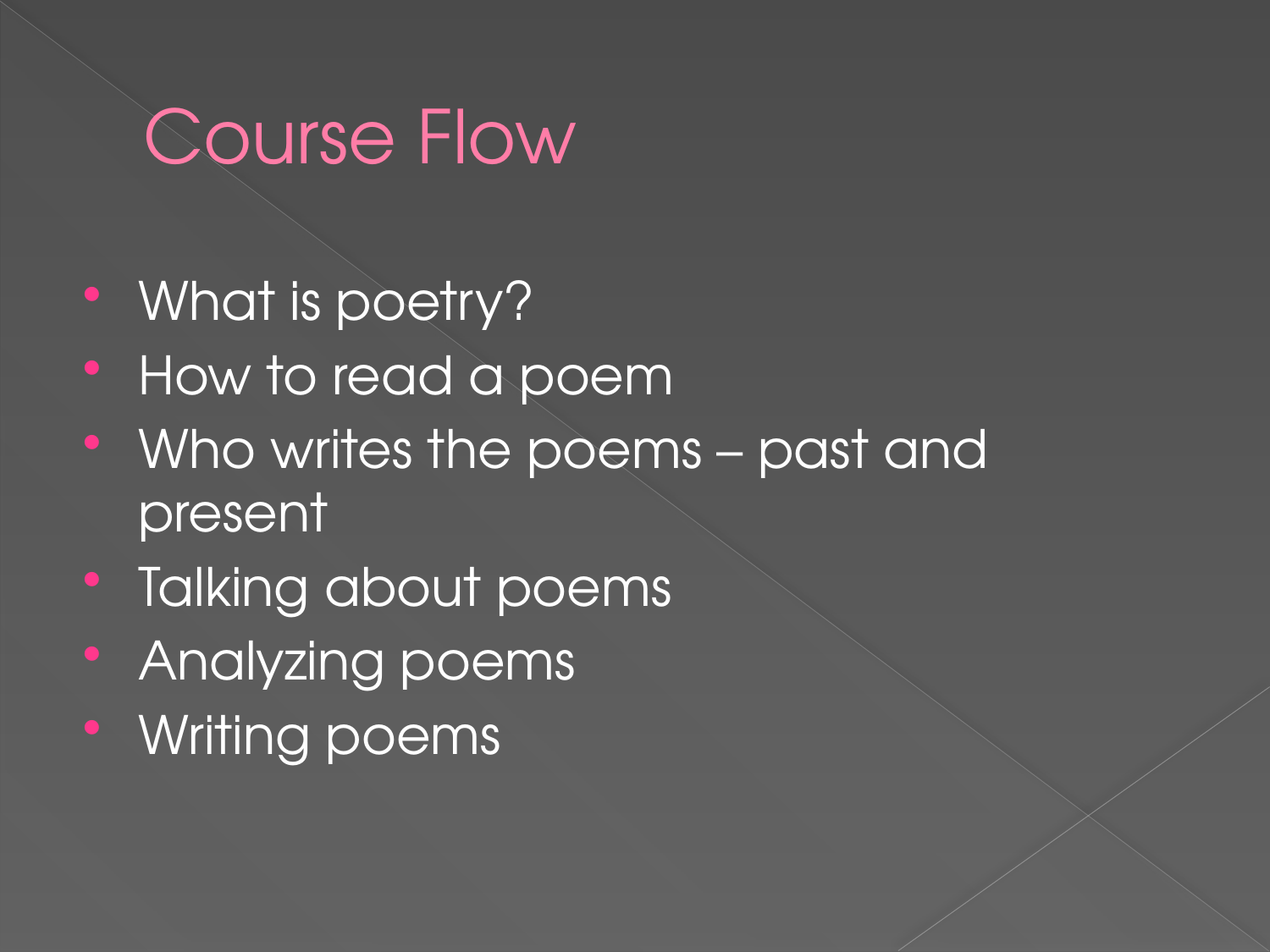

# Course Flow
What is poetry?
How to read a poem
Who writes the poems – past and present
Talking about poems
Analyzing poems
Writing poems